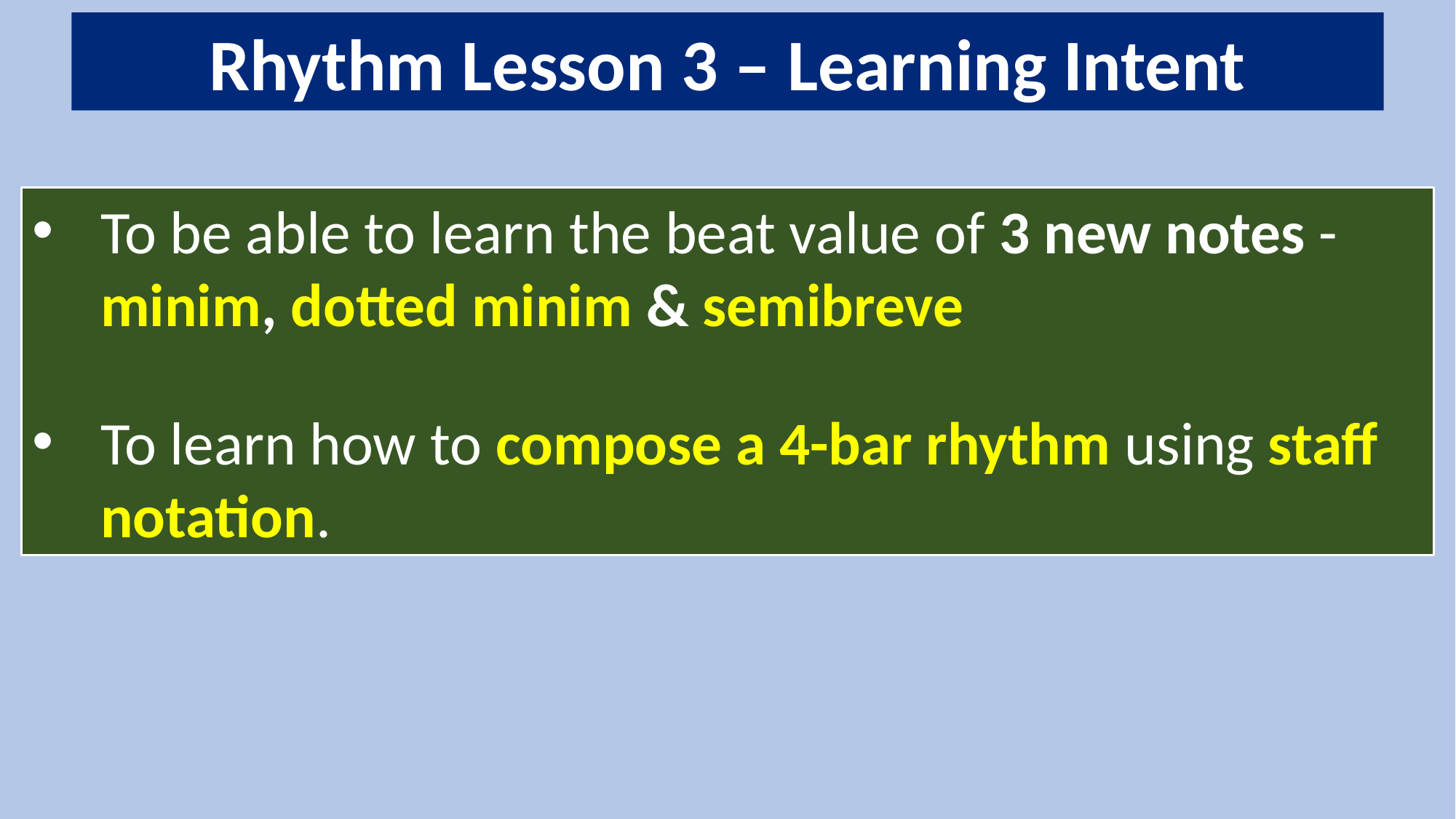

Rhythm Lesson 3 – Learning Intent
To be able to learn the beat value of 3 new notes -  minim, dotted minim & semibreve

To learn how to compose a 4-bar rhythm using staff notation.